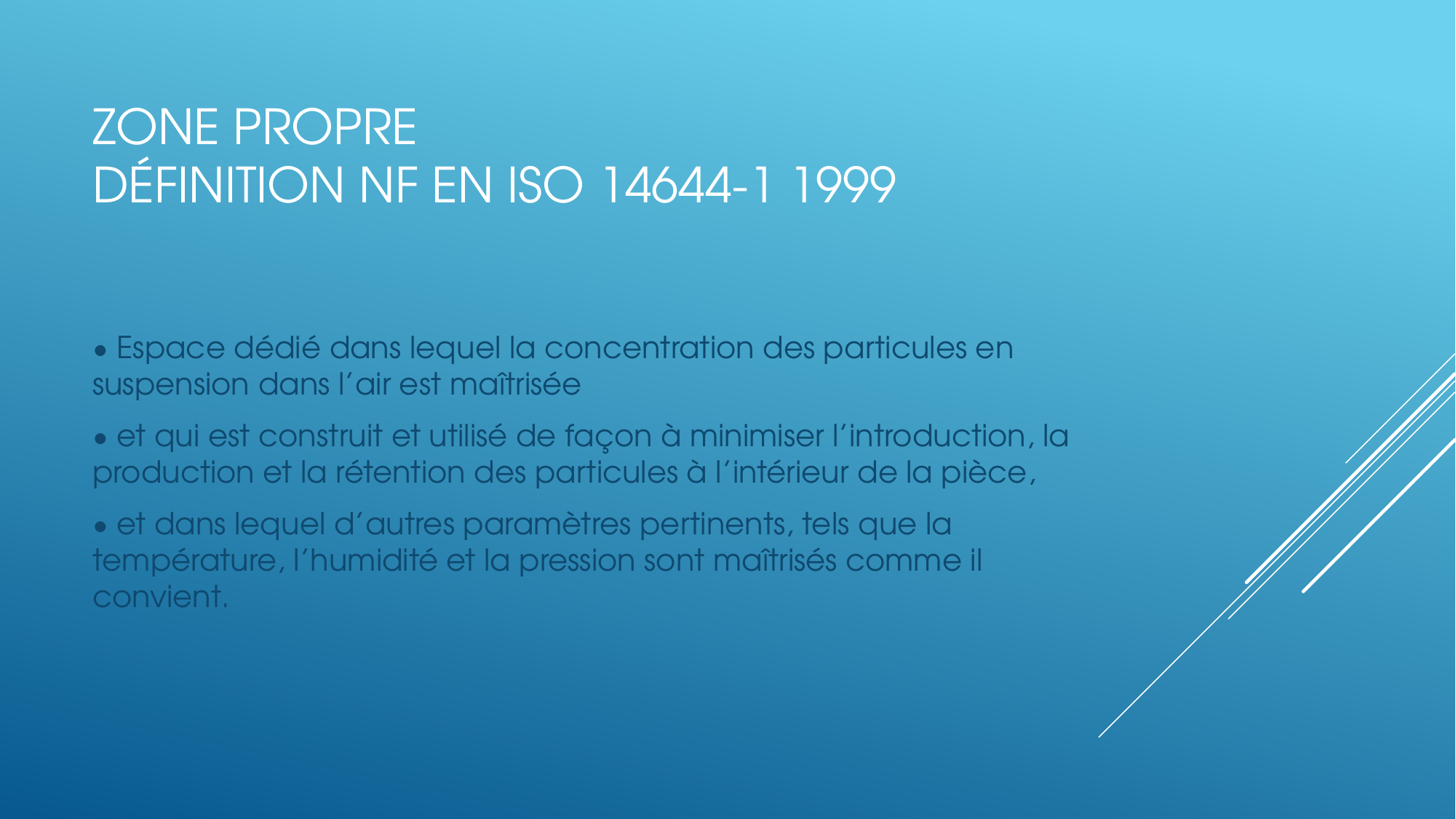

# Zone propre Définition NF EN ISO 14644-1 1999
• Espace dédié dans lequel la concentration des particules en suspension dans l’air est maîtrisée
• et qui est construit et utilisé de façon à minimiser l’introduction, la production et la rétention des particules à l’intérieur de la pièce,
• et dans lequel d’autres paramètres pertinents, tels que la température, l’humidité et la pression sont maîtrisés comme il convient.